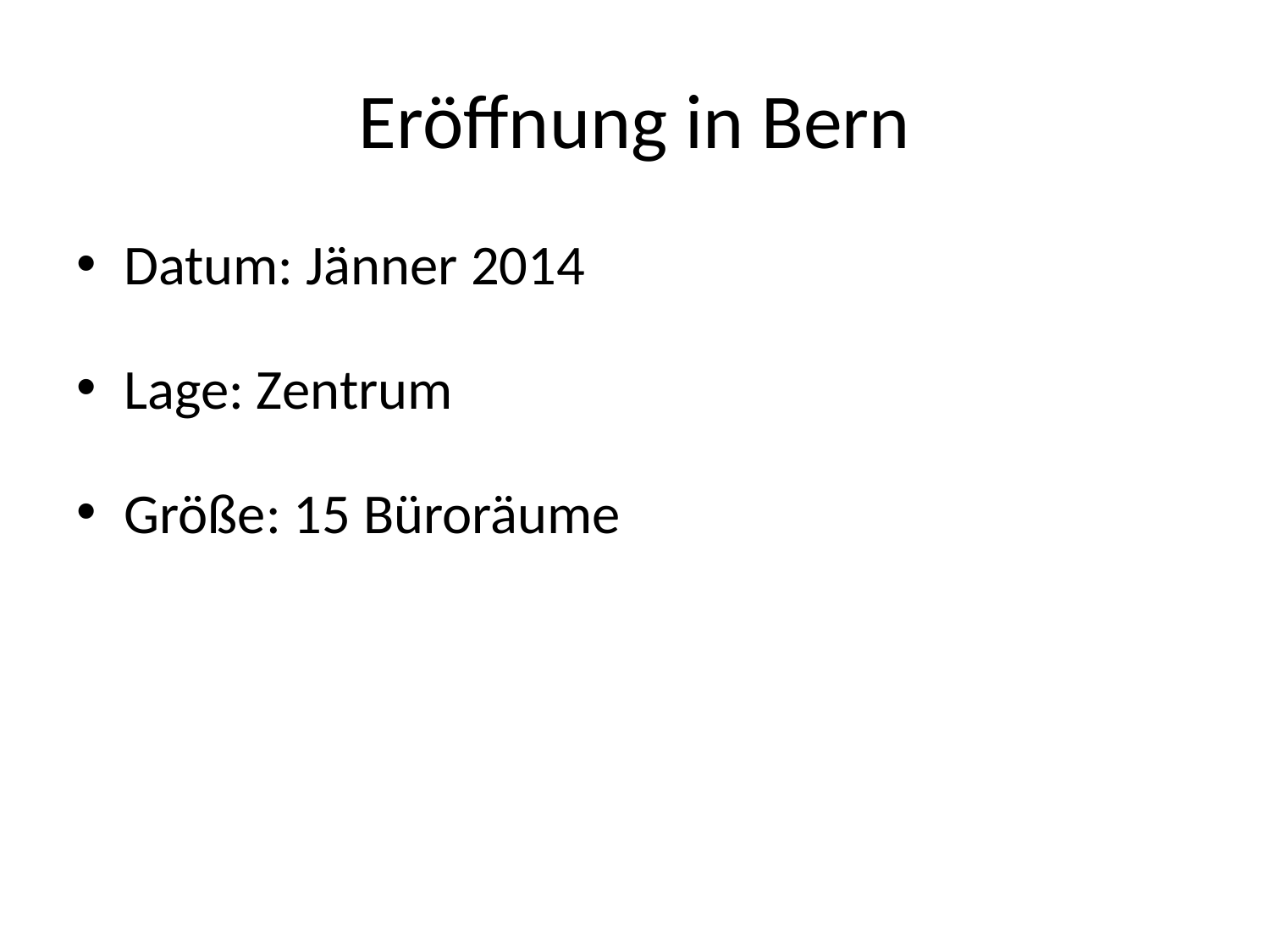

# Eröffnung in Bern
Datum: Jänner 2014
Lage: Zentrum
Größe: 15 Büroräume